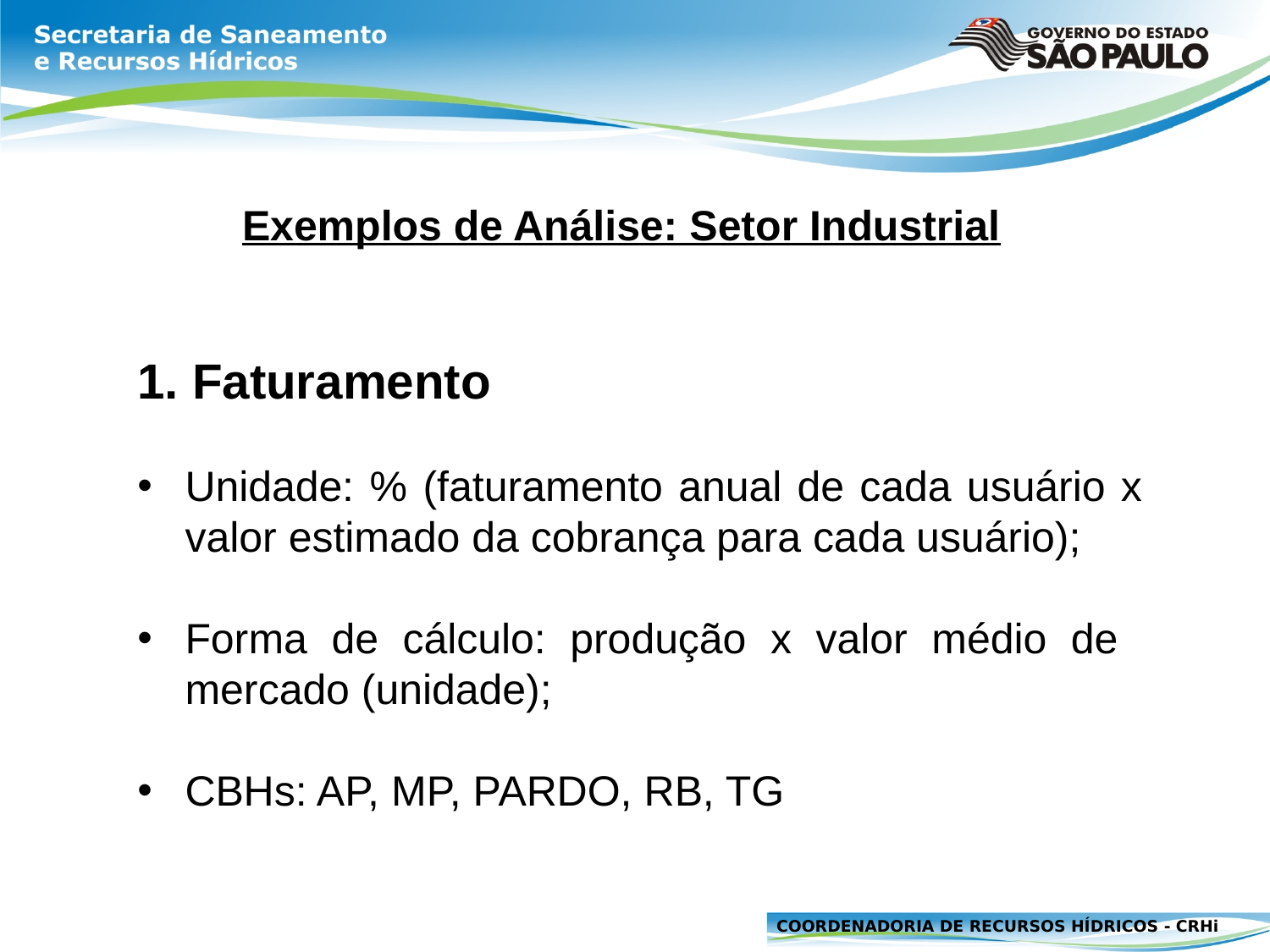

Exemplos de Análise: Setor Industrial
1. Faturamento

Unidade: % (faturamento anual de cada usuário x valor estimado da cobrança para cada usuário);

Forma de cálculo: produção x valor médio de  mercado (unidade);

CBHs: AP, MP, PARDO, RB, TG